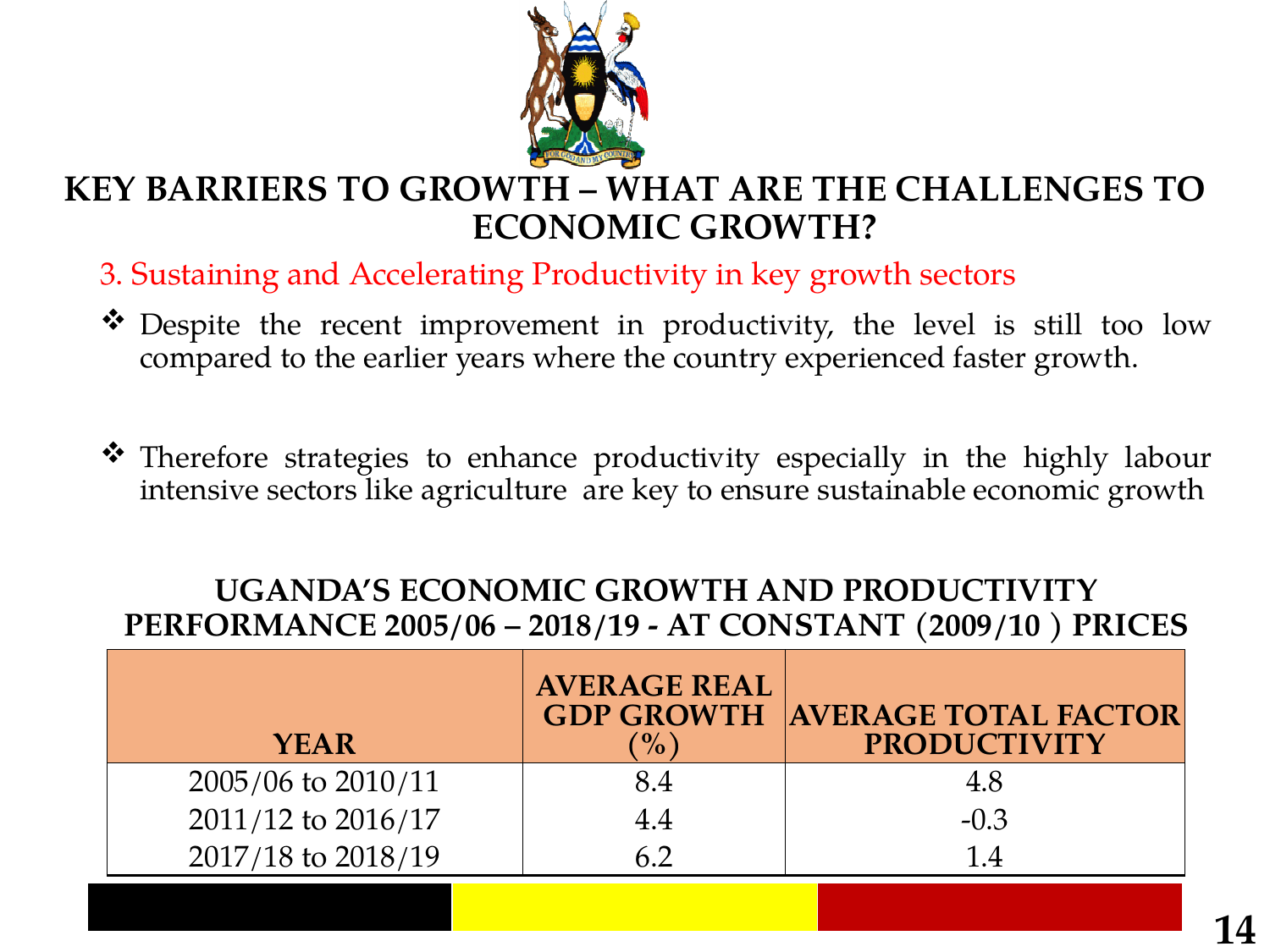

KEY BARRIERS TO GROWTH – WHAT ARE THE CHALLENGES TO ECONOMIC GROWTH?

3. Sustaining and Accelerating Productivity in key growth sectors
Despite the recent improvement in productivity, the level is still too low compared to the earlier years where the country experienced faster growth.

Therefore strategies to enhance productivity especially in the highly labour intensive sectors like agriculture  are key to ensure sustainable economic growth

UGANDA’S ECONOMIC GROWTH AND PRODUCTIVITY PERFORMANCE 2005/06 – 2018/19 - AT CONSTANT (2009/10 ) PRICES

| YEAR | AVERAGE REAL GDP GROWTH (%) | AVERAGE TOTAL FACTOR PRODUCTIVITY |
| --- | --- | --- |
| 2005/06 to 2010/11 | 8.4 | 4.8 |
| 2011/12 to 2016/17 | 4.4 | -0.3 |
| 2017/18 to 2018/19 | 6.2 | 1.4 |
14